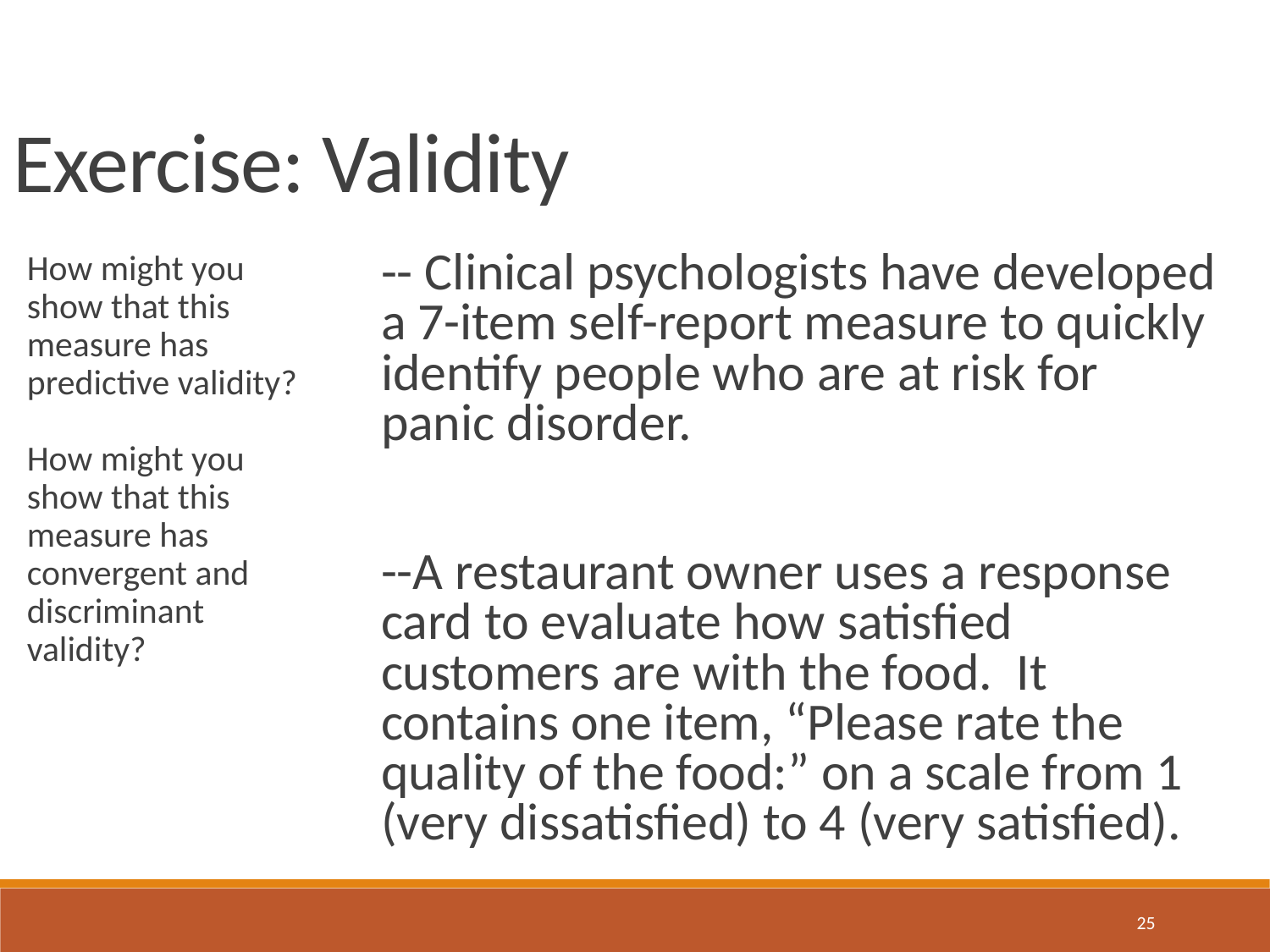

Exercise: Validity
How might you show that this measure has predictive validity?

How might you show that this measure has convergent and discriminant validity?
-- Clinical psychologists have developed a 7-item self-report measure to quickly identify people who are at risk for panic disorder.

--A restaurant owner uses a response card to evaluate how satisfied customers are with the food.  It contains one item, “Please rate the quality of the food:” on a scale from 1 (very dissatisfied) to 4 (very satisfied).
25